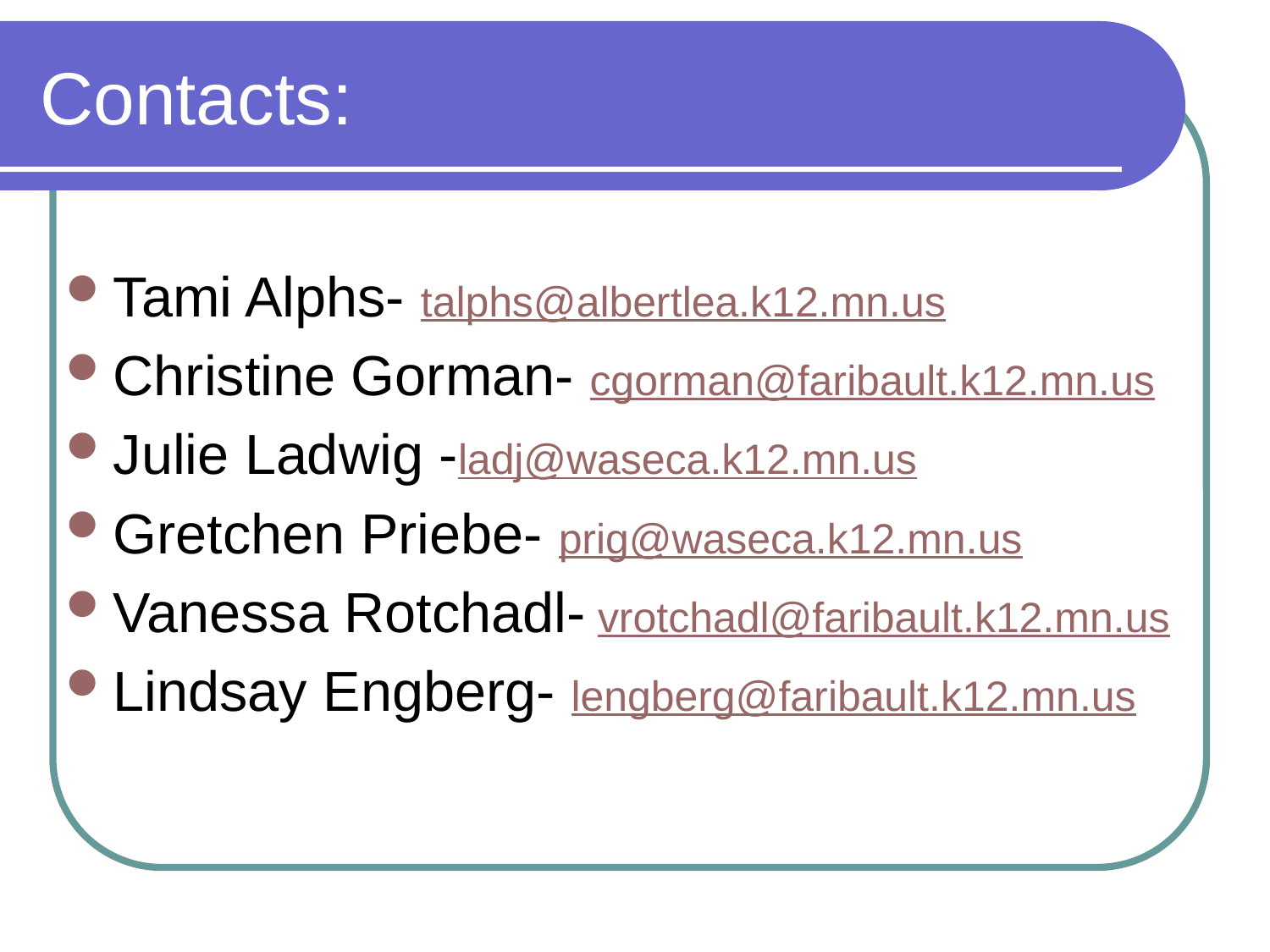

Contacts:
Tami Alphs- talphs@albertlea.k12.mn.us
Christine Gorman- cgorman@faribault.k12.mn.us
Julie Ladwig -ladj@waseca.k12.mn.us
Gretchen Priebe- prig@waseca.k12.mn.us
Vanessa Rotchadl- vrotchadl@faribault.k12.mn.us
Lindsay Engberg- lengberg@faribault.k12.mn.us